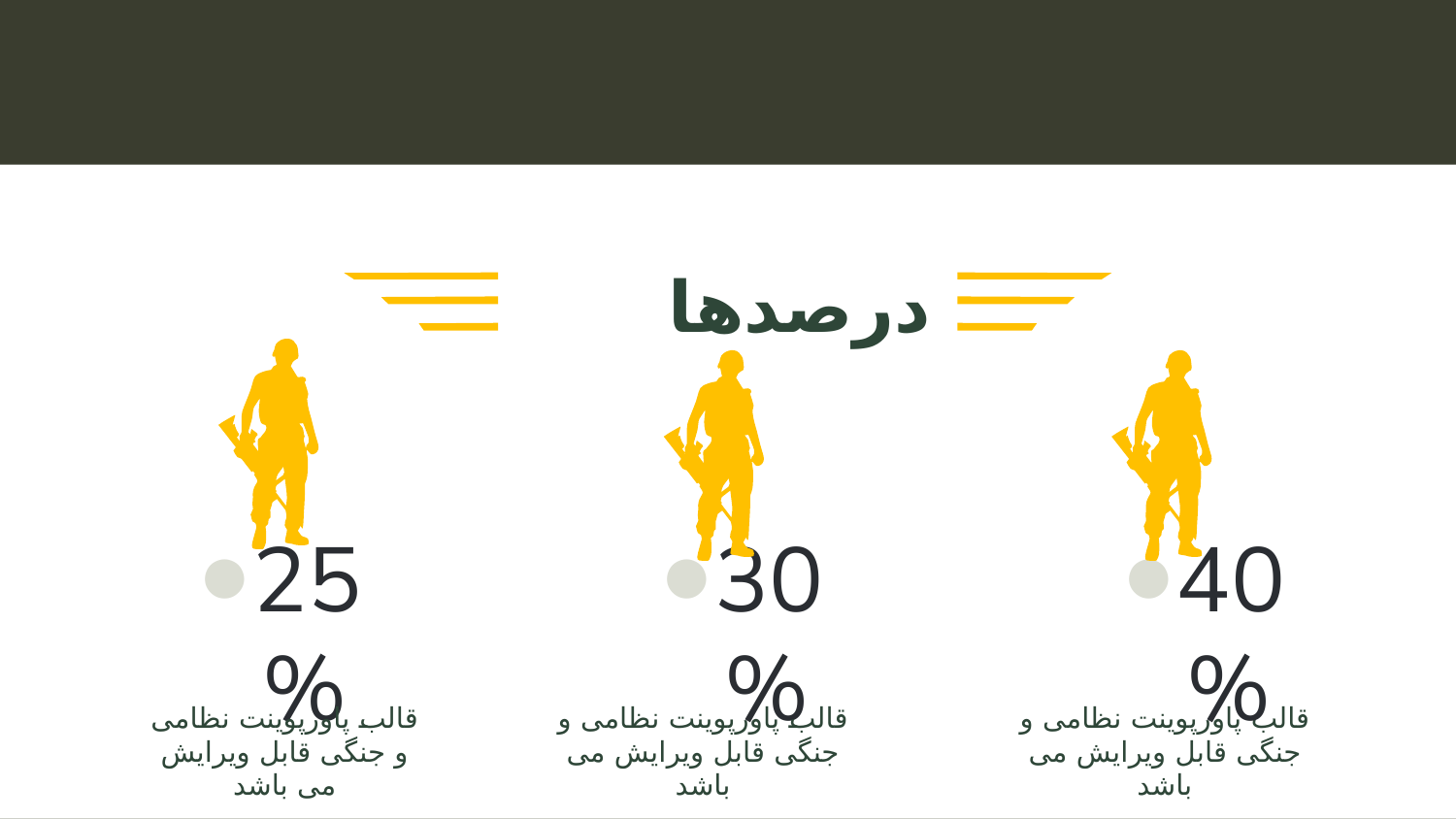

# درصدها

25%
30%
40%
قالب پاورپوینت نظامی و جنگی قابل ویرایش می باشد
قالب پاورپوینت نظامی و جنگی قابل ویرایش می باشد
قالب پاورپوینت نظامی و جنگی قابل ویرایش می باشد